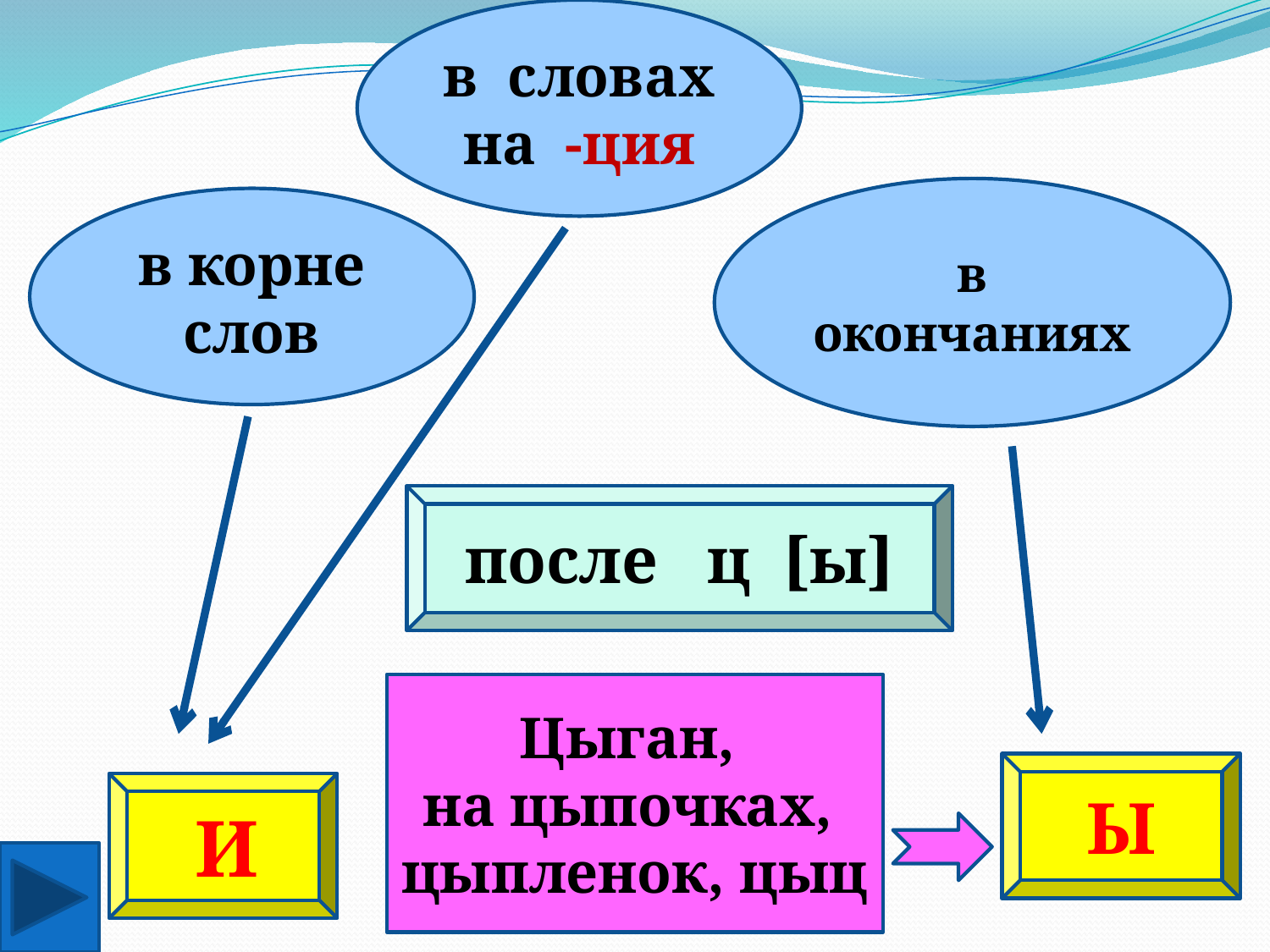

в  словах на  -ция

#

в
окончаниях
в корне слов
после   ц  [ы]
Цыган,
на цыпочках,
цыпленок, цыц
Ы
 И